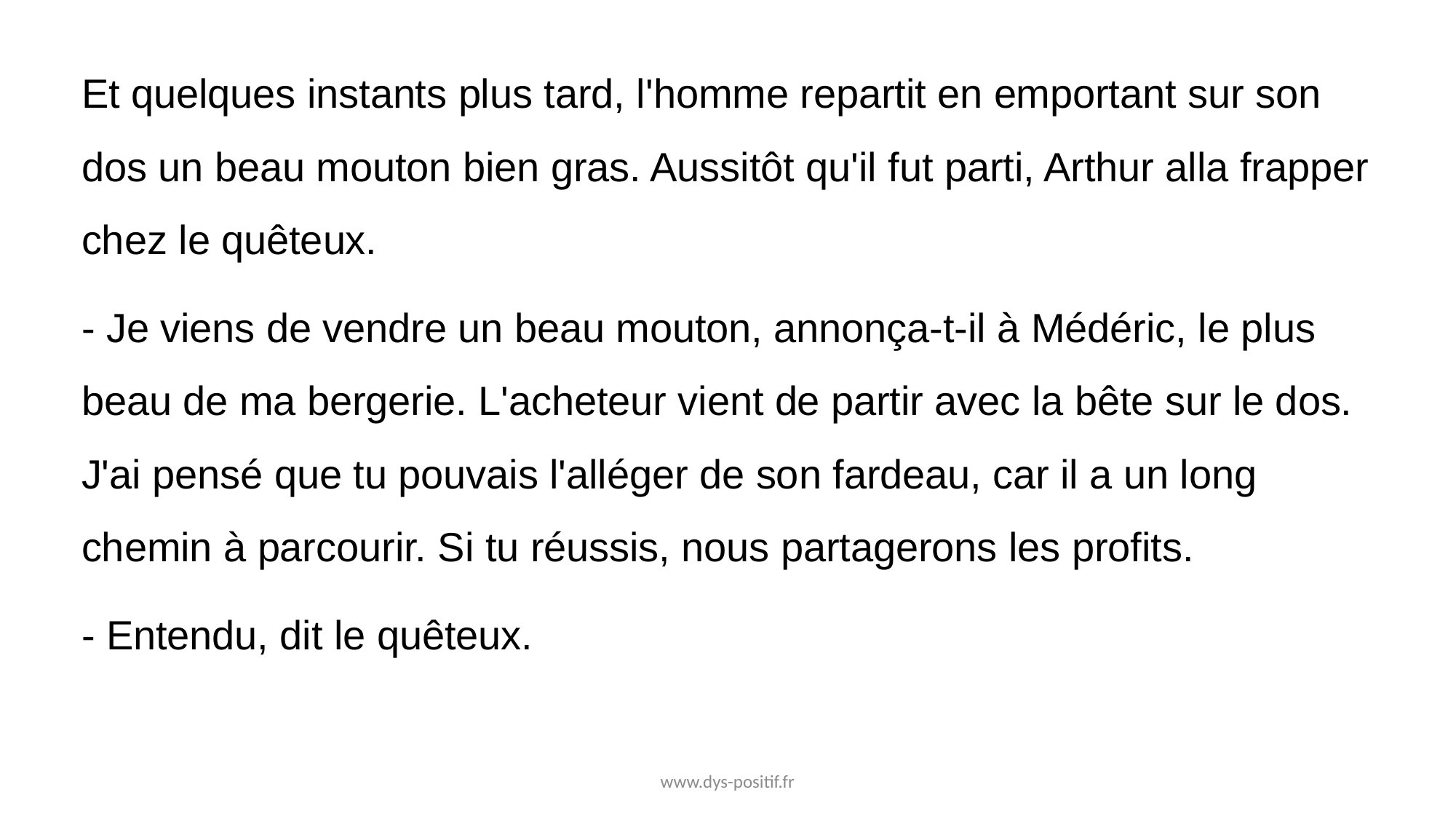

Et quelques instants plus tard, l'homme repartit en emportant sur son dos un beau mouton bien gras. Aussitôt qu'il fut parti, Arthur alla frapper chez le quêteux.
- Je viens de vendre un beau mouton, annonça-t-il à Médéric, le plus beau de ma bergerie. L'acheteur vient de partir avec la bête sur le dos. J'ai pensé que tu pouvais l'alléger de son fardeau, car il a un long chemin à parcourir. Si tu réussis, nous partagerons les profits.
- Entendu, dit le quêteux.

www.dys-positif.fr